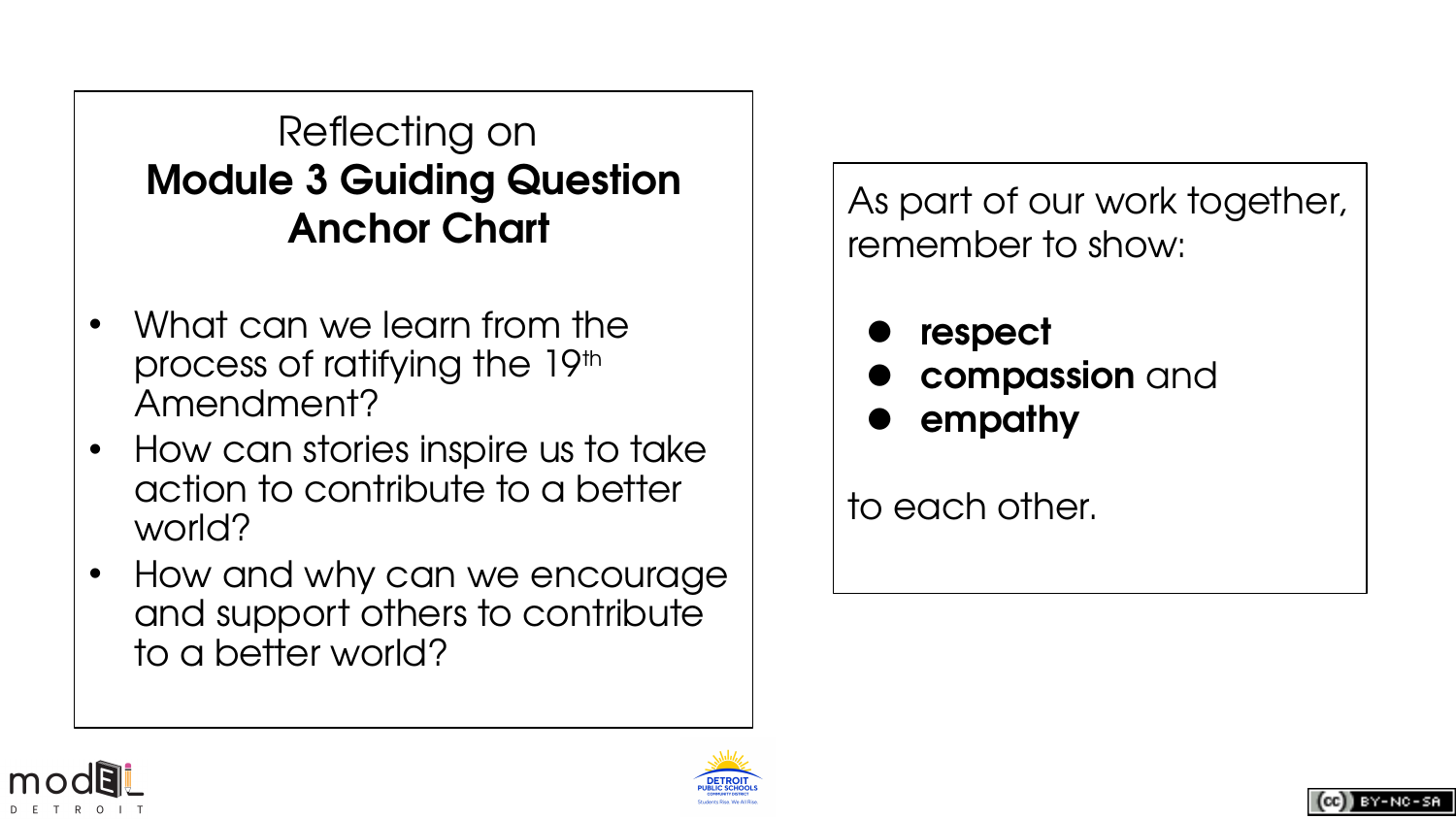

Reflecting on
Module 3 Guiding Question
 Anchor Chart

What can we learn from the process of ratifying the 19th Amendment?
How can stories inspire us to take action to contribute to a better world?
How and why can we encourage and support others to contribute to a better world?
As part of our work together, remember to show:

respect
compassion and
empathy

to each other.